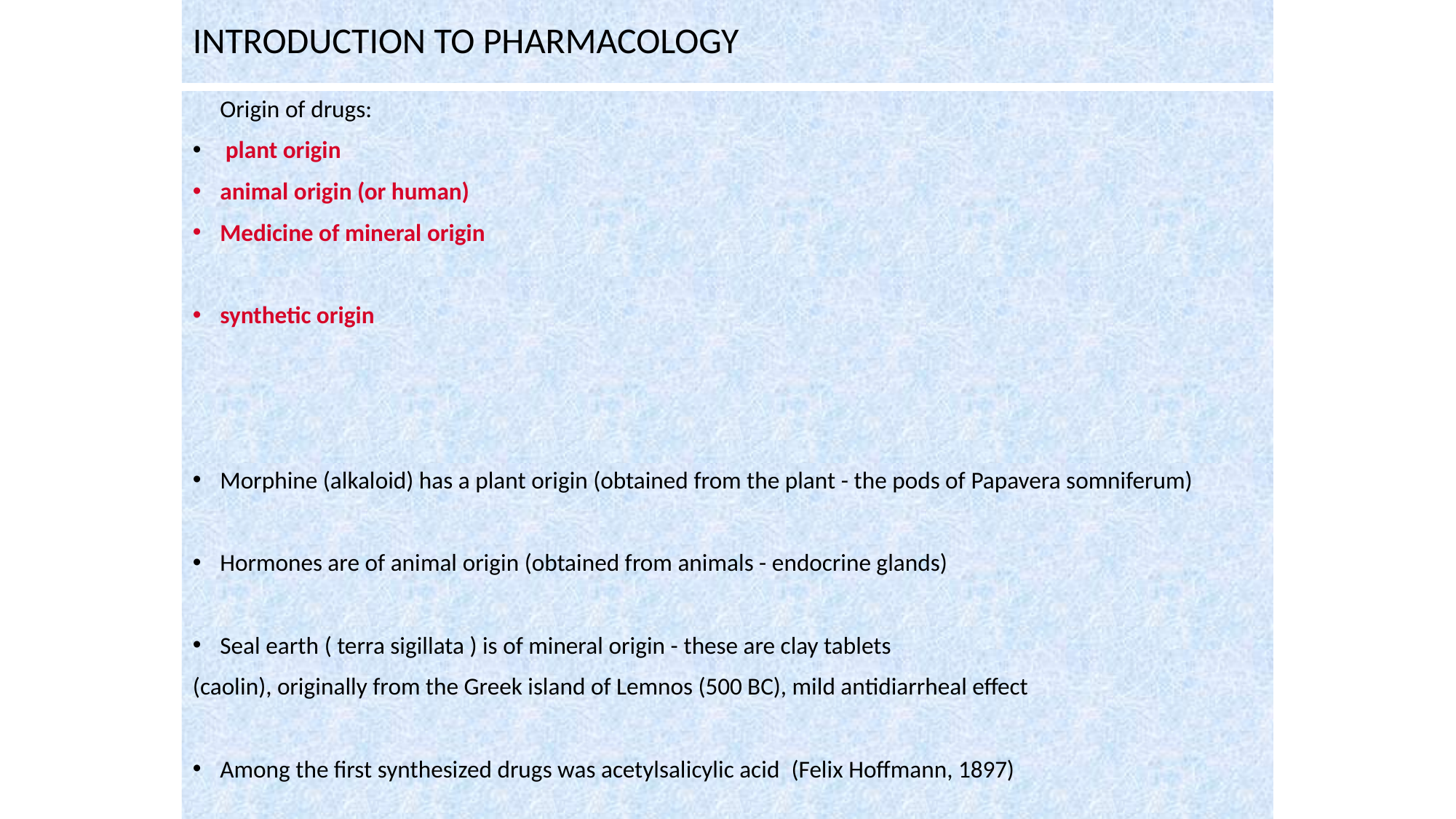

# INTRODUCTION TO PHARMACOLOGY
     Origin of drugs:
 plant origin
animal origin (or human)
Medicine of mineral origin

synthetic origin

Morphine (alkaloid) has a plant origin (obtained from the plant - the pods of Papavera somniferum)

Hormones are of animal origin (obtained from animals - endocrine glands)

Seal earth ( terra sigillata ) is of mineral origin - these are clay tablets
(caolin), originally from the Greek island of Lemnos (500 BC), mild antidiarrheal effect

Among the first synthesized drugs was acetylsalicylic acid  (Felix Hoffmann, 1897)